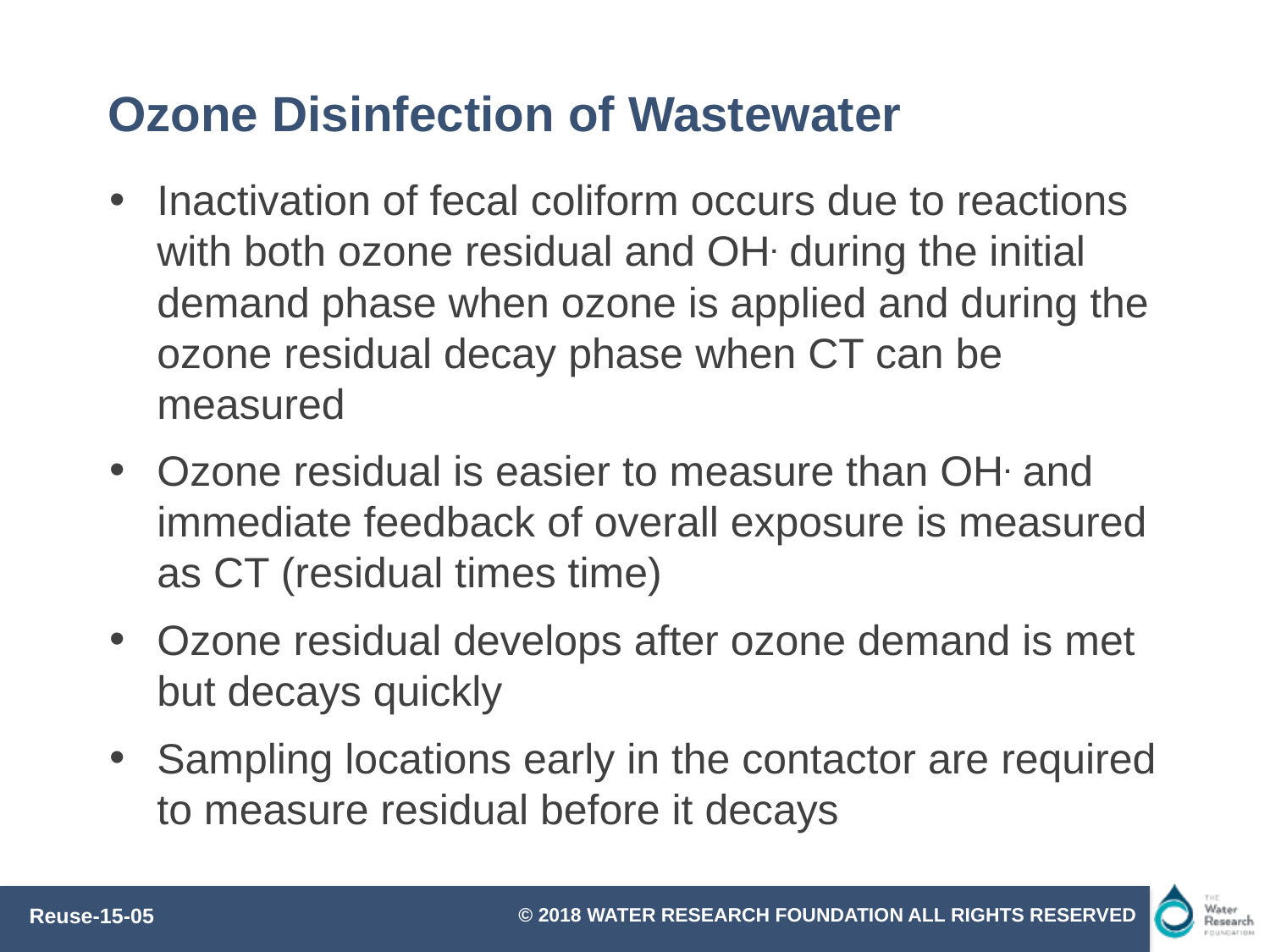

# Ozone Disinfection of Wastewater
Inactivation of fecal coliform occurs due to reactions with both ozone residual and OH. during the initial demand phase when ozone is applied and during the ozone residual decay phase when CT can be measured
Ozone residual is easier to measure than OH. and immediate feedback of overall exposure is measured as CT (residual times time)
Ozone residual develops after ozone demand is met but decays quickly
Sampling locations early in the contactor are required to measure residual before it decays